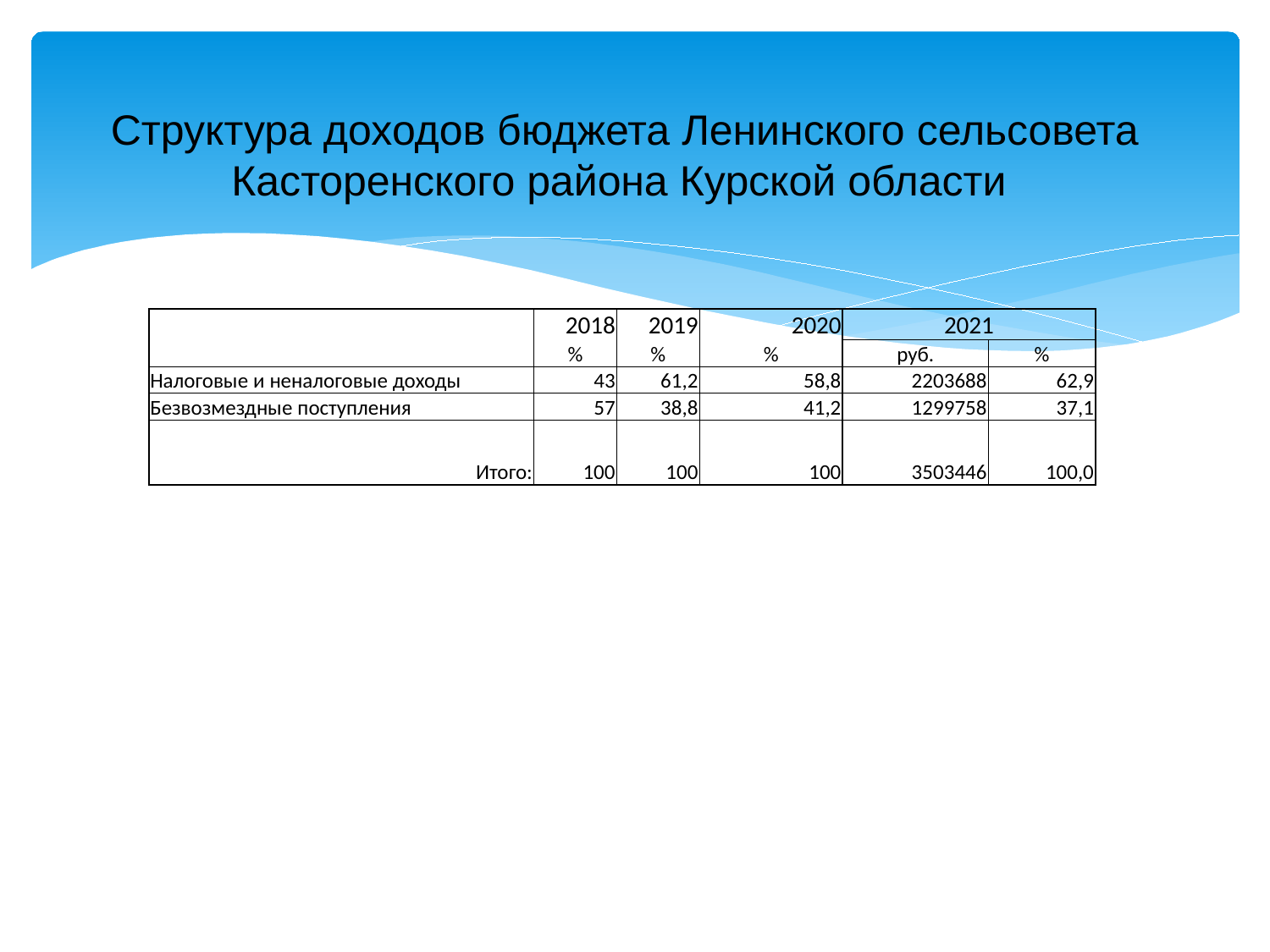

Структура доходов бюджета Ленинского сельсовета Касторенского района Курской области
|  | 2018 | 2019 | 2020 | 2021 |  |
| --- | --- | --- | --- | --- | --- |
|  | % | % | % | руб. | % |
| Налоговые и неналоговые доходы | 43 | 61,2 | 58,8 | 2203688 | 62,9 |
| Безвозмездные поступления | 57 | 38,8 | 41,2 | 1299758 | 37,1 |
| Итого: | 100 | 100 | 100 | 3503446 | 100,0 |

### Chart

| Category |
|---|